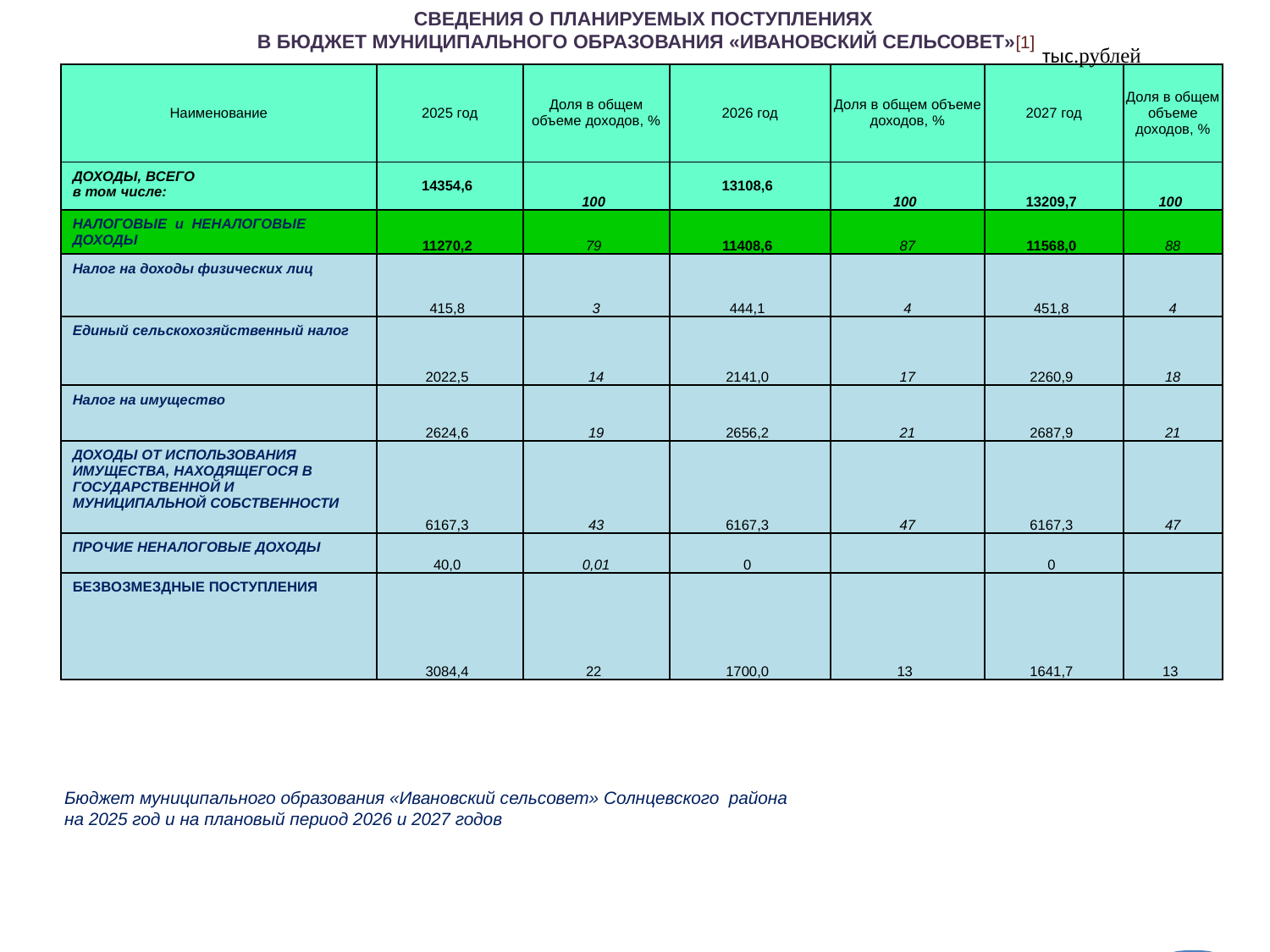

СВЕДЕНИЯ О ПЛАНИРУЕМЫХ ПОСТУПЛЕНИЯХ
В БЮДЖЕТ МУНИЦИПАЛЬНОГО ОБРАЗОВАНИЯ «ИВАНОВСКИЙ СЕЛЬСОВЕТ»[1]
тыс.рублей
| Наименование | 2025 год | Доля в общем объеме доходов, % | 2026 год | Доля в общем объеме доходов, % | 2027 год | Доля в общем объеме доходов, % |
| --- | --- | --- | --- | --- | --- | --- |
| ДОХОДЫ, ВСЕГО в том числе: | 14354,6 | 100 | 13108,6 | 100 | 13209,7 | 100 |
| НАЛОГОВЫЕ и НЕНАЛОГОВЫЕ ДОХОДЫ | 11270,2 | 79 | 11408,6 | 87 | 11568,0 | 88 |
| Налог на доходы физических лиц | 415,8 | 3 | 444,1 | 4 | 451,8 | 4 |
| Единый сельскохозяйственный налог | 2022,5 | 14 | 2141,0 | 17 | 2260,9 | 18 |
| Налог на имущество | 2624,6 | 19 | 2656,2 | 21 | 2687,9 | 21 |
| ДОХОДЫ ОТ ИСПОЛЬЗОВАНИЯ ИМУЩЕСТВА, НАХОДЯЩЕГОСЯ В ГОСУДАРСТВЕННОЙ И МУНИЦИПАЛЬНОЙ СОБСТВЕННОСТИ | 6167,3 | 43 | 6167,3 | 47 | 6167,3 | 47 |
| ПРОЧИЕ НЕНАЛОГОВЫЕ ДОХОДЫ | 40,0 | 0,01 | 0 |  | 0 |  |
| БЕЗВОЗМЕЗДНЫЕ ПОСТУПЛЕНИЯ | 3084,4 | 22 | 1700,0 | 13 | 1641,7 | 13 |
Бюджет муниципального образования «Ивановский сельсовет» Солнцевского  района
на 2025 год и на плановый период 2026 и 2027 годов
11